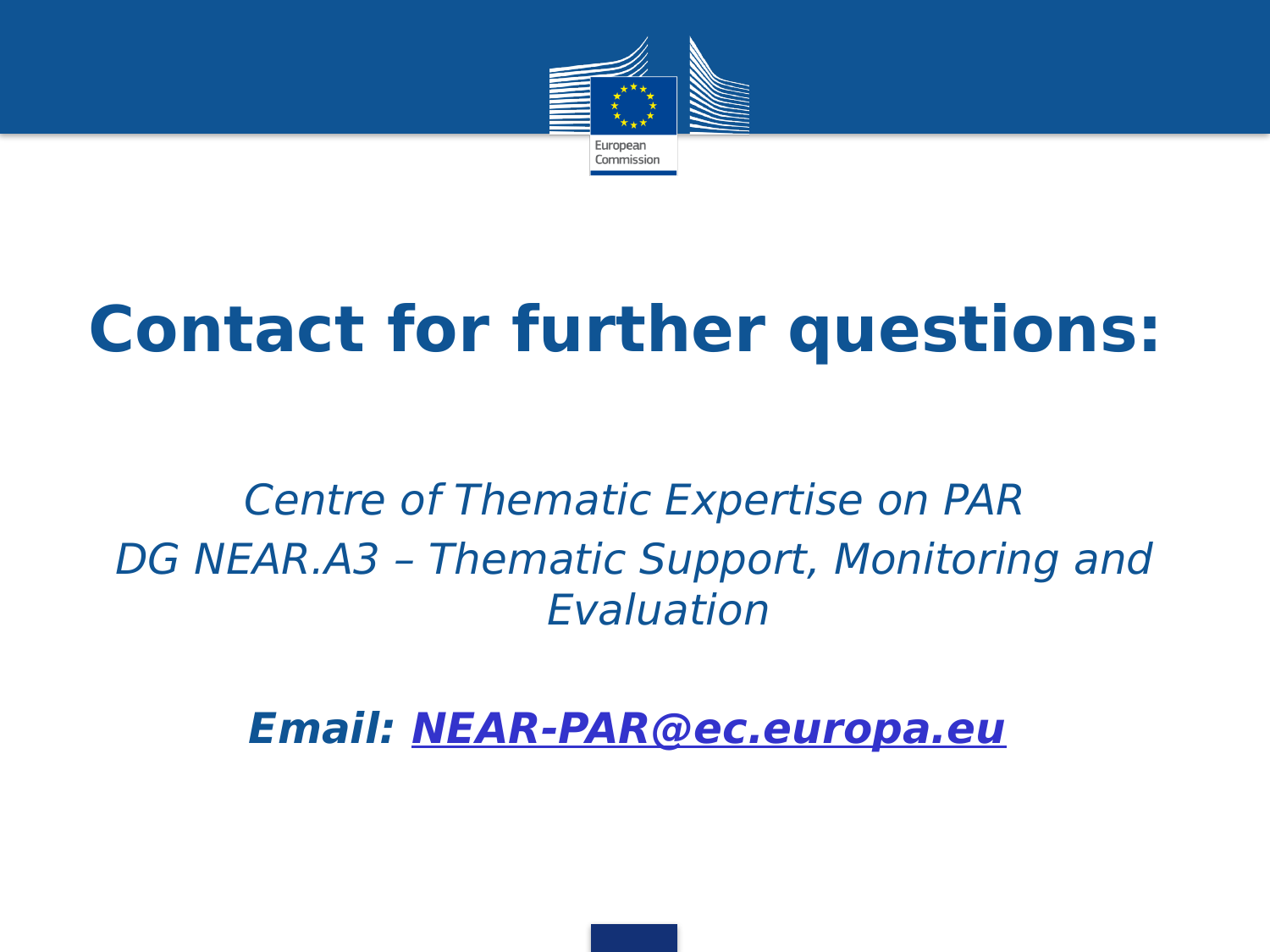

# Contact for further questions:
Centre of Thematic Expertise on PAR
DG NEAR.A3 – Thematic Support, Monitoring and Evaluation

Email: NEAR-PAR@ec.europa.eu